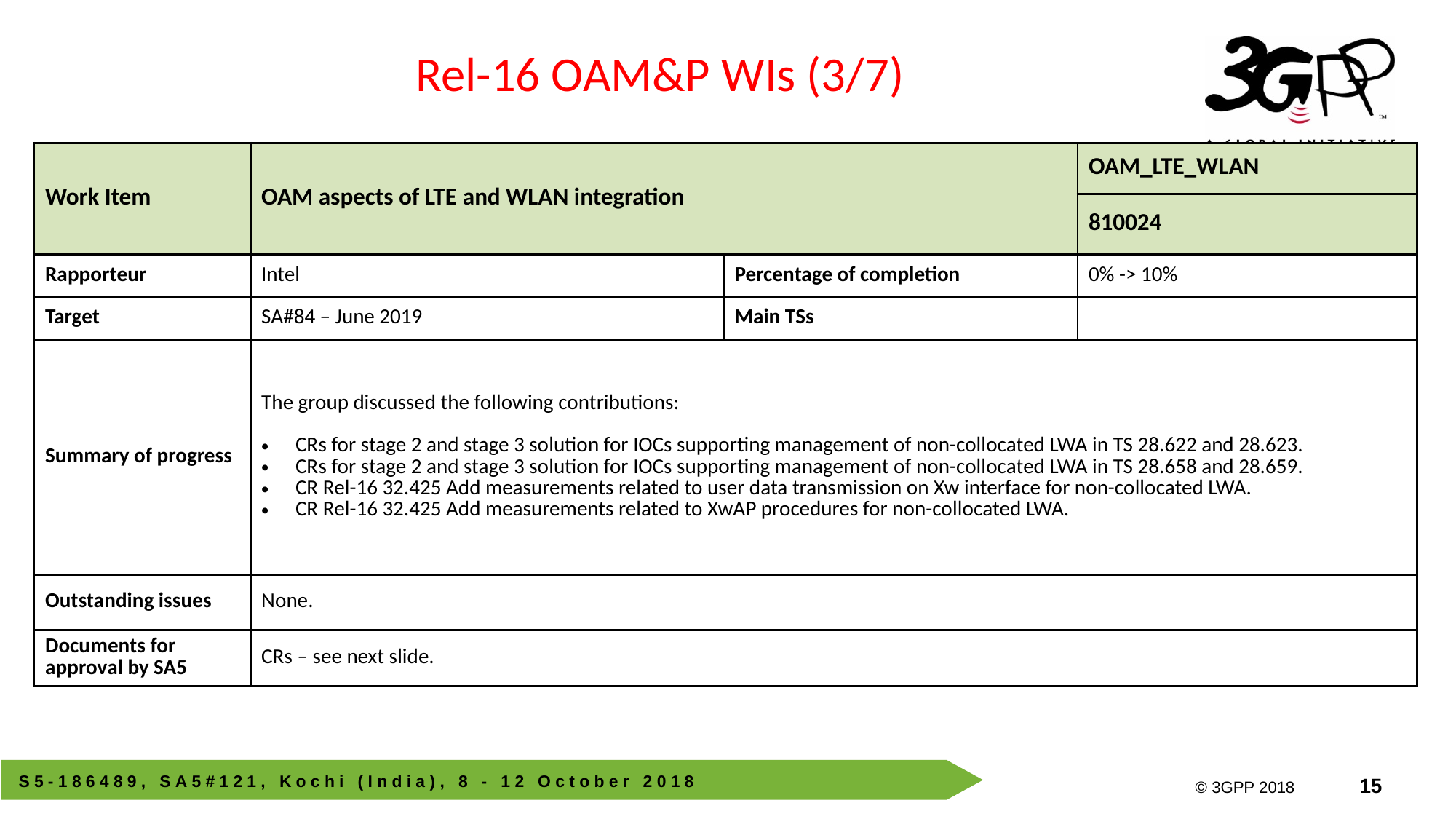

Rel-16 OAM&P WIs (3/7)
| Work Item | OAM aspects of LTE and WLAN integration |  | OAM\_LTE\_WLAN |
| --- | --- | --- | --- |
|  |  |  | 810024 |
| Rapporteur | Intel | Percentage of completion | 0% -> 10% |
| Target | SA#84 – June 2019 | Main TSs |  |
| Summary of progress | The group discussed the following contributions: CRs for stage 2 and stage 3 solution for IOCs supporting management of non-collocated LWA in TS 28.622 and 28.623. CRs for stage 2 and stage 3 solution for IOCs supporting management of non-collocated LWA in TS 28.658 and 28.659. CR Rel-16 32.425 Add measurements related to user data transmission on Xw interface for non-collocated LWA. CR Rel-16 32.425 Add measurements related to XwAP procedures for non-collocated LWA. |  |  |
| Outstanding issues | None. |  |  |
| Documents for approval by SA5 | CRs – see next slide. |  |  |